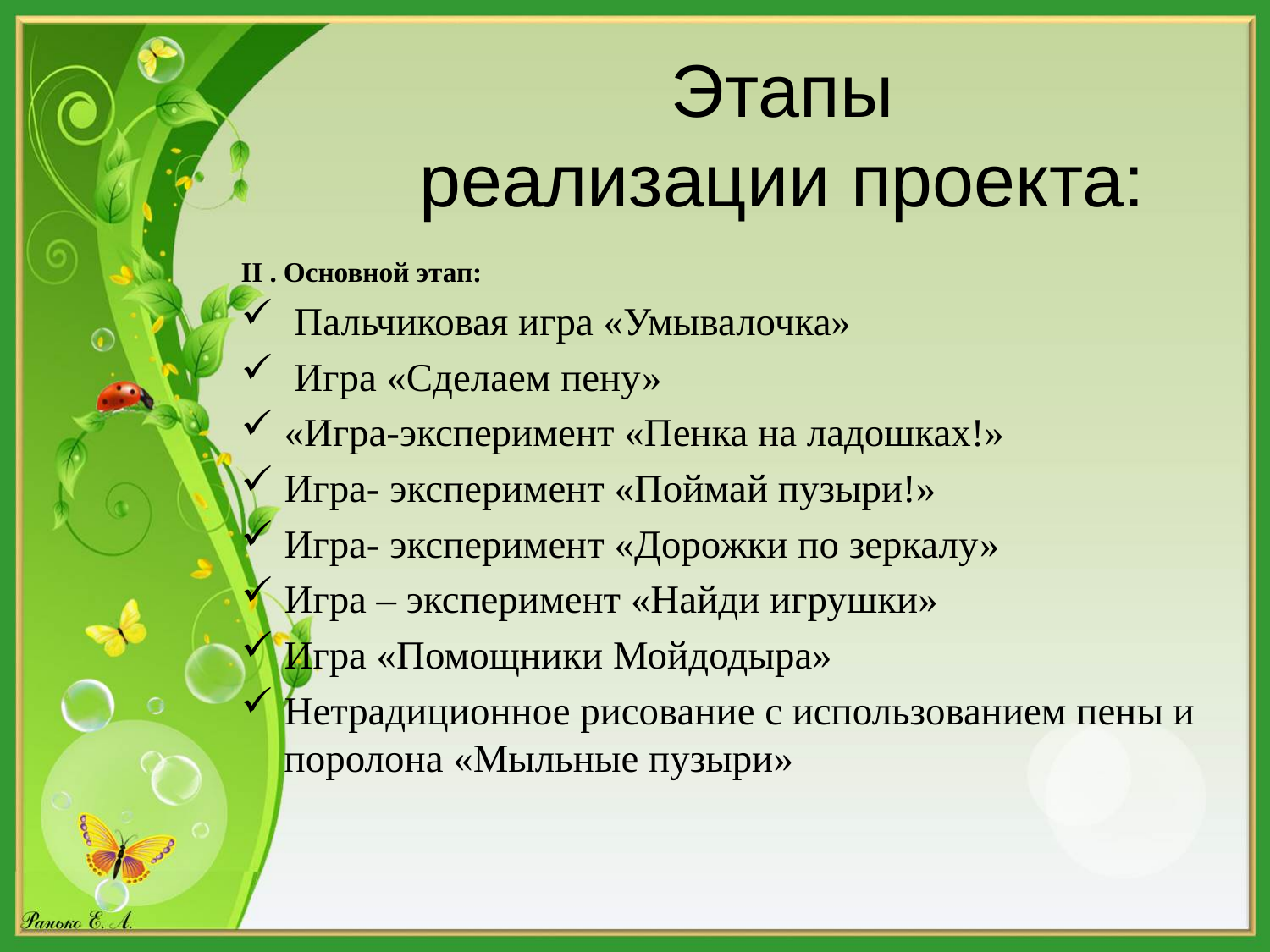

# Этапы реализации проекта:
II . Основной этап:
 Пальчиковая игра «Умывалочка»
 Игра «Сделаем пену»
«Игра-эксперимент «Пенка на ладошках!»
Игра- эксперимент «Поймай пузыри!»
Игра- эксперимент «Дорожки по зеркалу»
Игра – эксперимент «Найди игрушки»
Игра «Помощники Мойдодыра»
Нетрадиционное рисование с использованием пены и поролона «Мыльные пузыри»